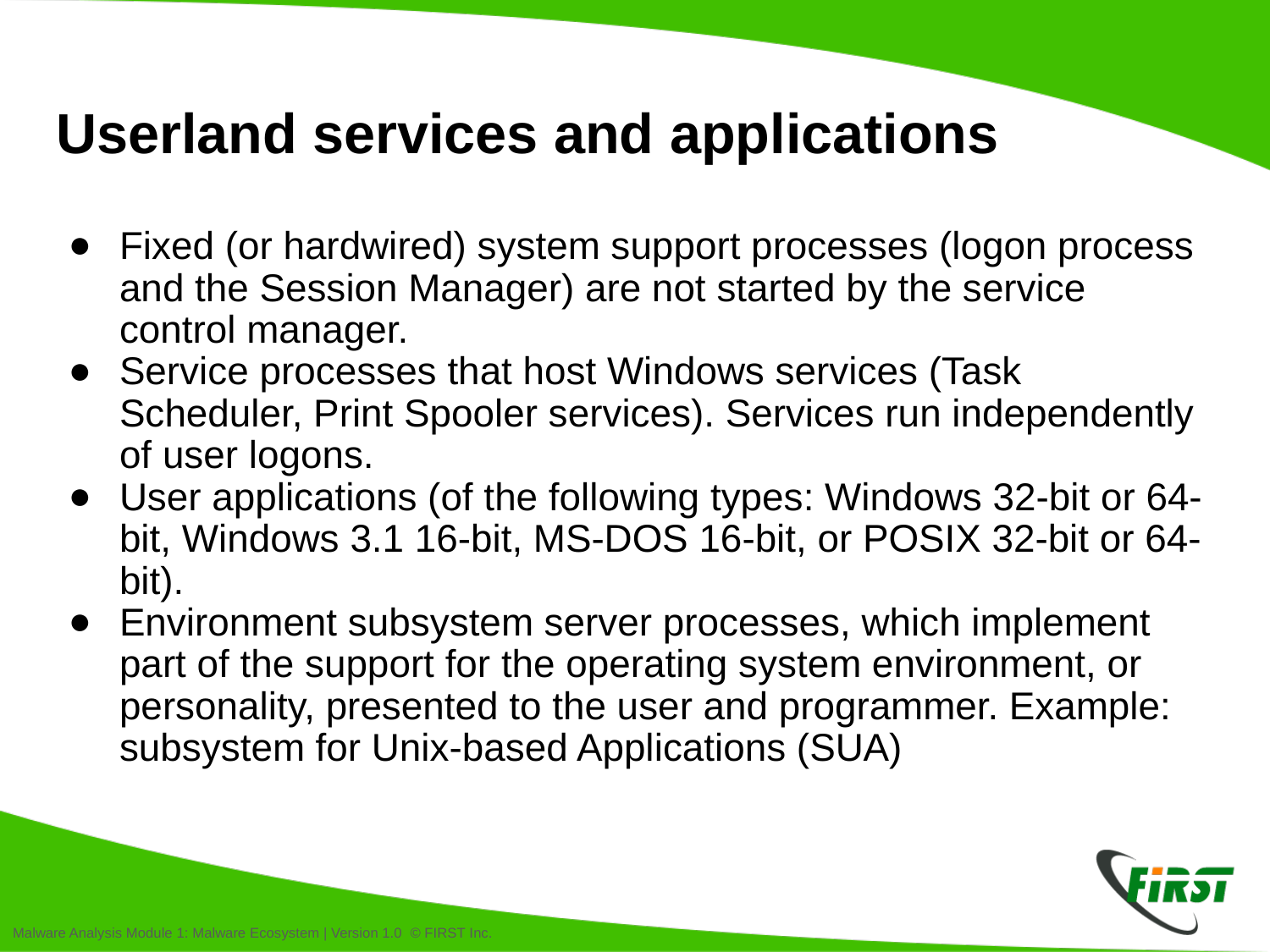

# Userland services and applications
Fixed (or hardwired) system support processes (logon process and the Session Manager) are not started by the service control manager.
Service processes that host Windows services (Task Scheduler, Print Spooler services). Services run independently of user logons.
User applications (of the following types: Windows 32-bit or 64-bit, Windows 3.1 16-bit, MS-DOS 16-bit, or POSIX 32-bit or 64-bit).
Environment subsystem server processes, which implement part of the support for the operating system environment, or personality, presented to the user and programmer. Example: subsystem for Unix-based Applications (SUA)